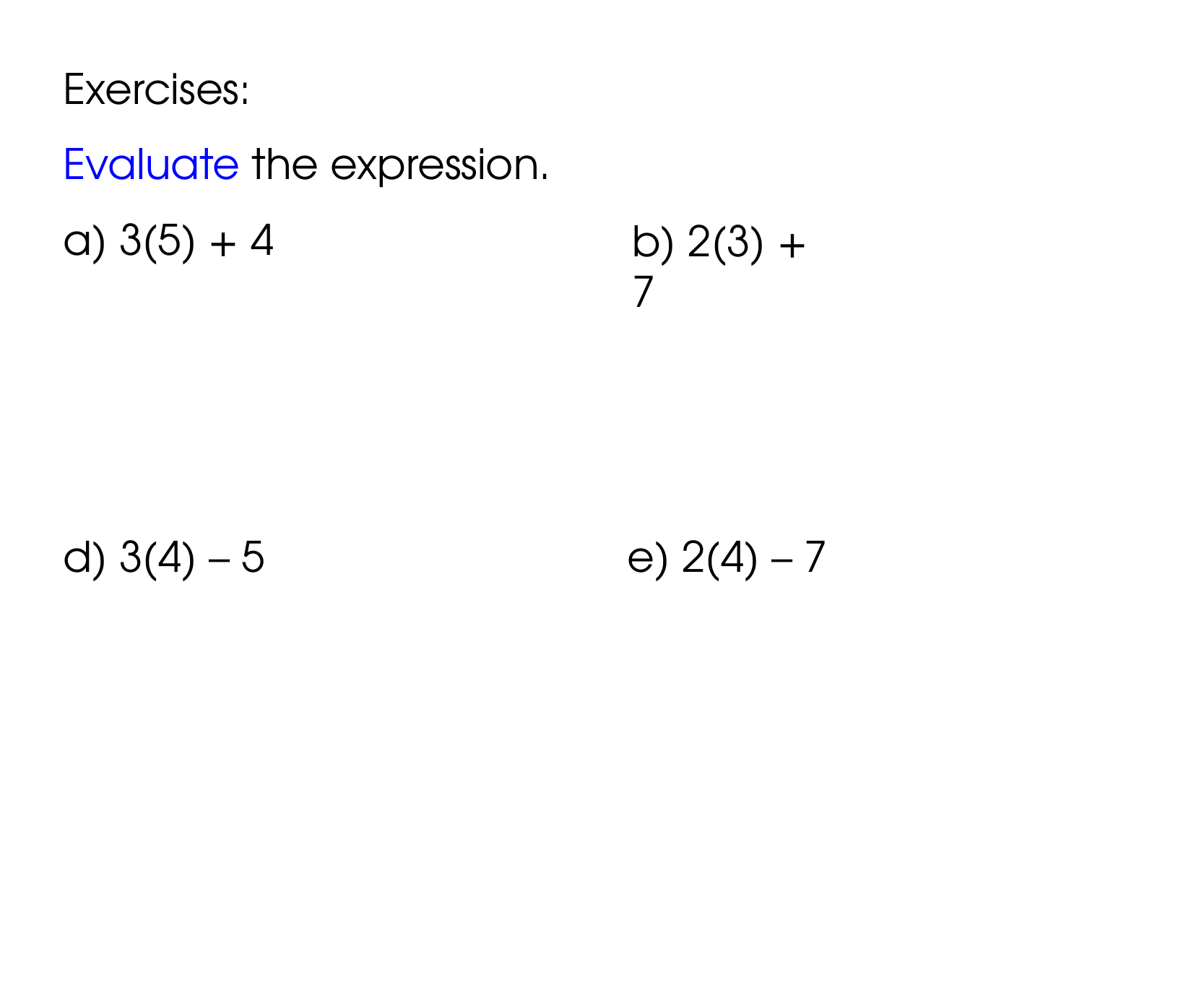

Exercises:
Evaluate the expression.
a) 3(5) + 4
b) 2(3) + 7
d) 3(4) – 5
e) 2(4) – 7